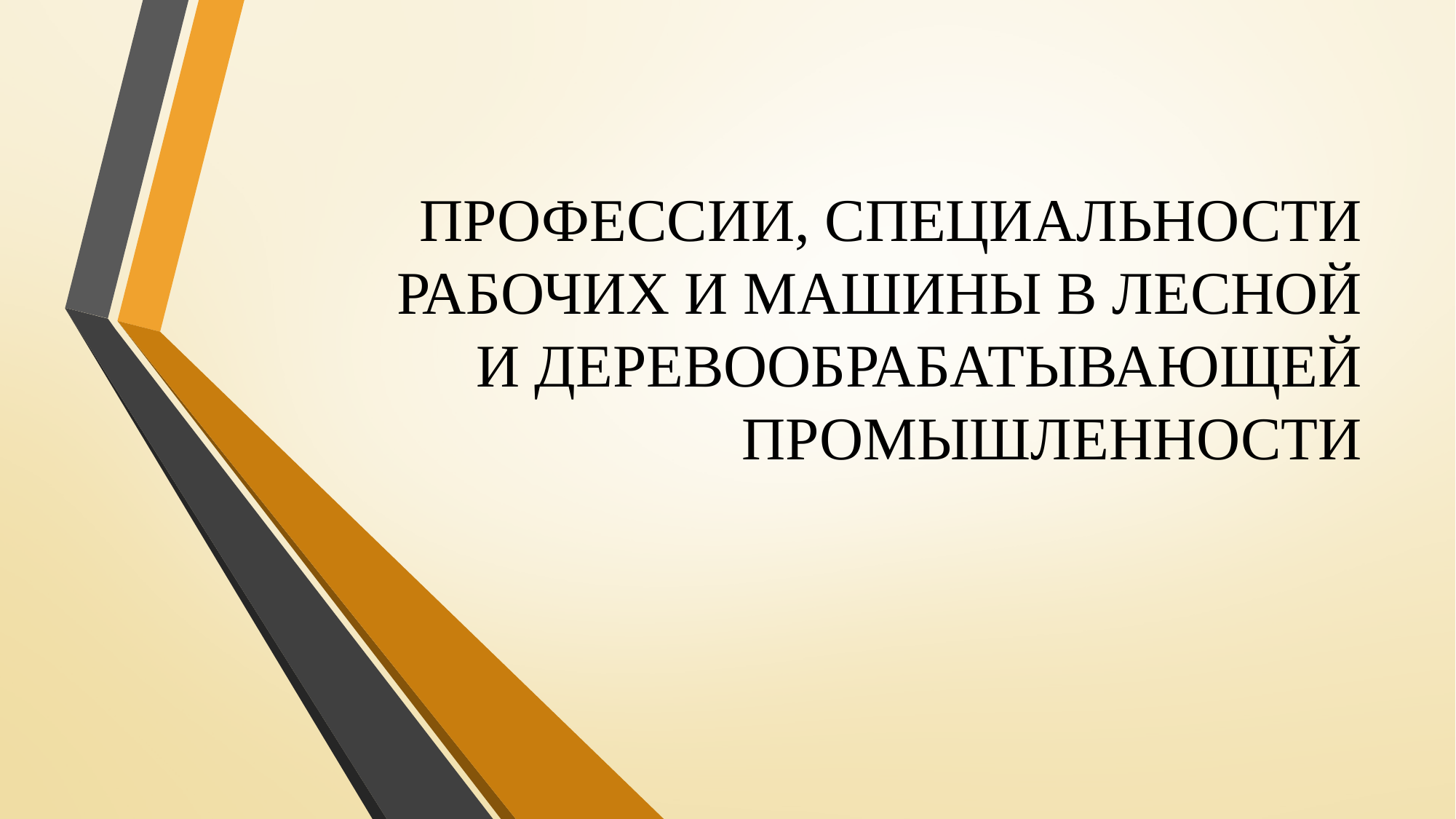

# ПРОФЕССИИ, СПЕЦИАЛЬНОСТИ РАБОЧИХ И МАШИНЫ В ЛЕСНОЙ И ДЕРЕВООБРАБАТЫВАЮЩЕЙ ПРОМЫШЛЕННОСТИ